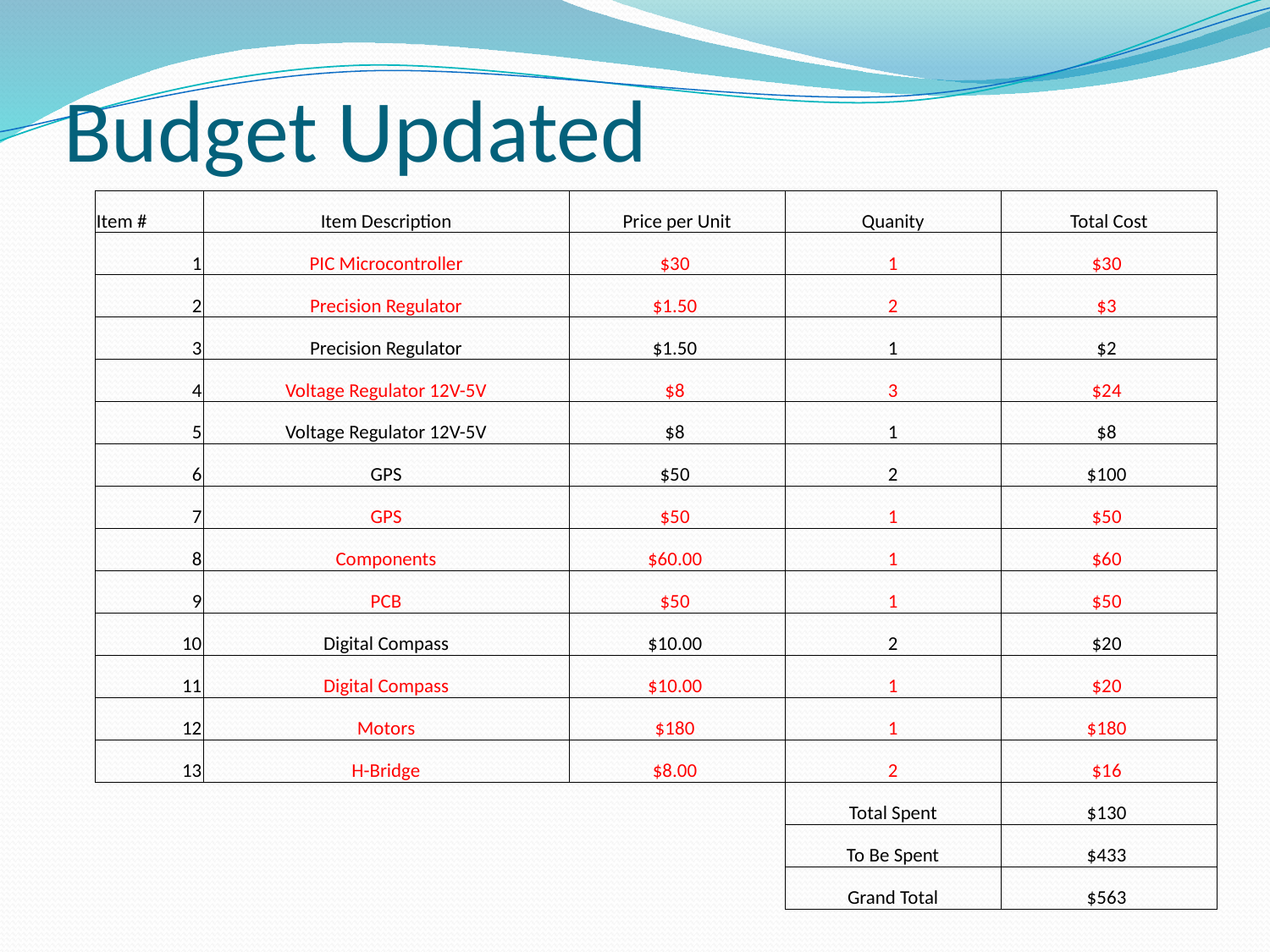

# Budget Updated
| Item # | Item Description |  | Price per Unit |  | Quanity | Total Cost |
| --- | --- | --- | --- | --- | --- | --- |
| 1 | PIC Microcontroller |  | $30 |  | 1 | $30 |
| 2 | Precision Regulator |  | $1.50 |  | 2 | $3 |
| 3 | Precision Regulator |  | $1.50 |  | 1 | $2 |
| 4 | Voltage Regulator 12V-5V |  | $8 |  | 3 | $24 |
| 5 | Voltage Regulator 12V-5V |  | $8 |  | 1 | $8 |
| 6 | GPS |  | $50 |  | 2 | $100 |
| 7 | GPS |  | $50 |  | 1 | $50 |
| 8 | Components |  | $60.00 |  | 1 | $60 |
| 9 | PCB |  | $50 |  | 1 | $50 |
| 10 | Digital Compass |  | $10.00 |  | 2 | $20 |
| 11 | Digital Compass |  | $10.00 |  | 1 | $20 |
| 12 | Motors |  | $180 |  | 1 | $180 |
| 13 | H-Bridge |  | $8.00 |  | 2 | $16 |
|  |  |  |  |  | Total Spent | $130 |
|  |  |  |  |  | To Be Spent | $433 |
|  |  |  |  |  | Grand Total | $563 |